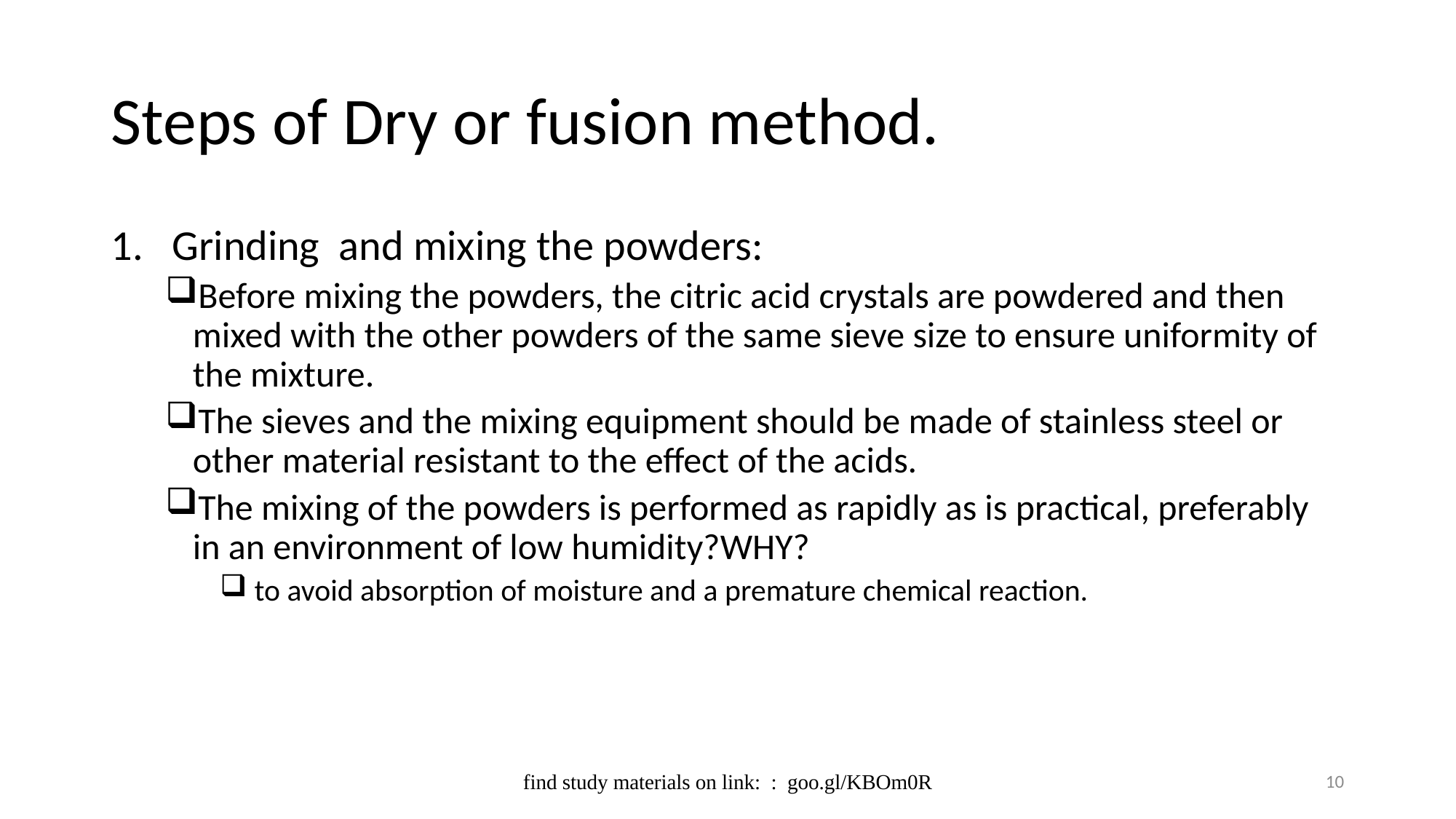

# Steps of Dry or fusion method.
Grinding  and mixing the powders:
Before mixing the powders, the citric acid crystals are powdered and then mixed with the other powders of the same sieve size to ensure uniformity of the mixture.
The sieves and the mixing equipment should be made of stainless steel or other material resistant to the effect of the acids.
The mixing of the powders is performed as rapidly as is practical, preferably in an environment of low humidity?WHY?
 to avoid absorption of moisture and a premature chemical reaction.
find study materials on link:  :  goo.gl/KBOm0R
10